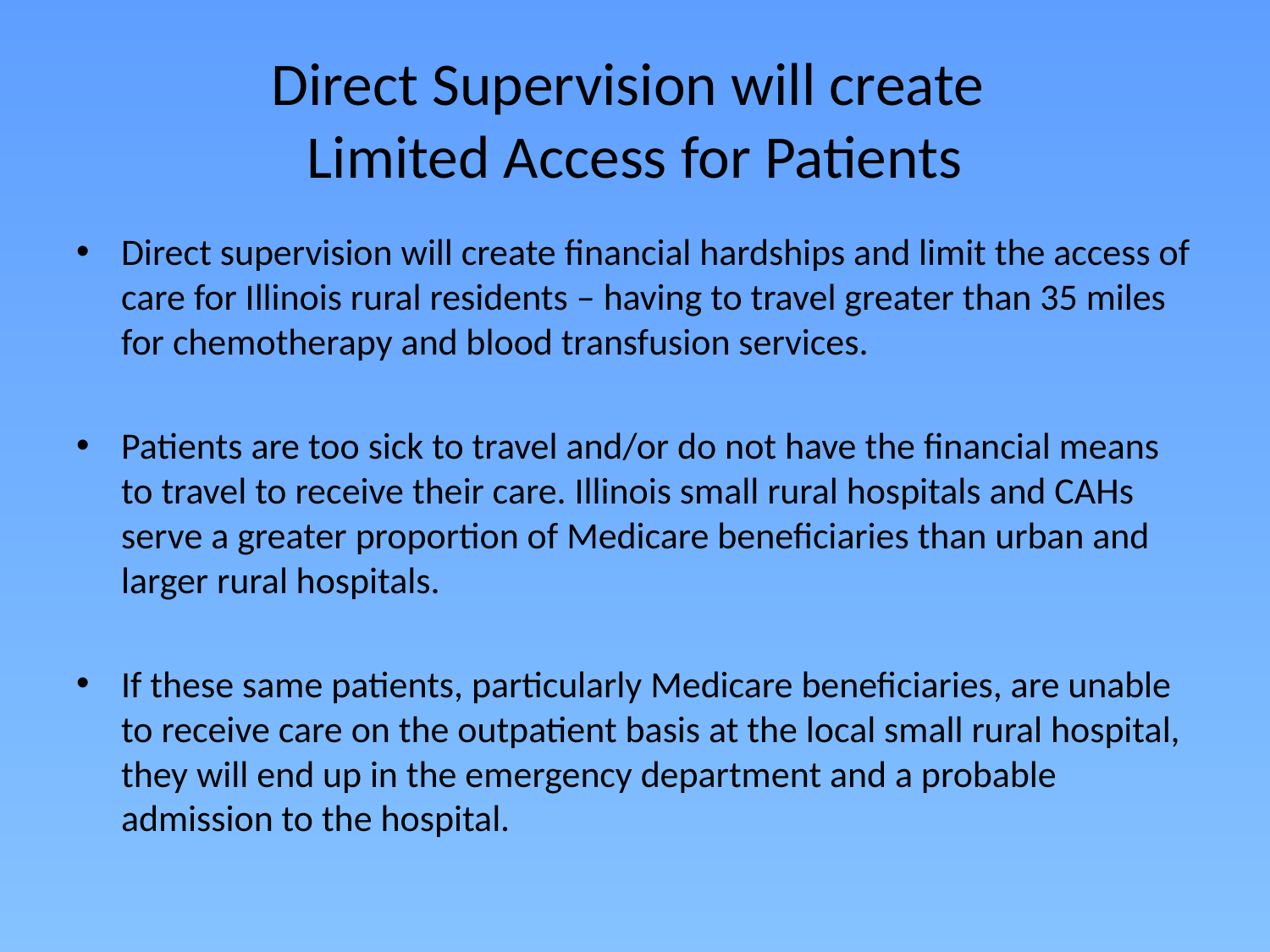

# Direct Supervision will create Limited Access for Patients
Direct supervision will create financial hardships and limit the access of care for Illinois rural residents – having to travel greater than 35 miles for chemotherapy and blood transfusion services.

Patients are too sick to travel and/or do not have the financial means to travel to receive their care. Illinois small rural hospitals and CAHs serve a greater proportion of Medicare beneficiaries than urban and larger rural hospitals.

If these same patients, particularly Medicare beneficiaries, are unable to receive care on the outpatient basis at the local small rural hospital, they will end up in the emergency department and a probable admission to the hospital.